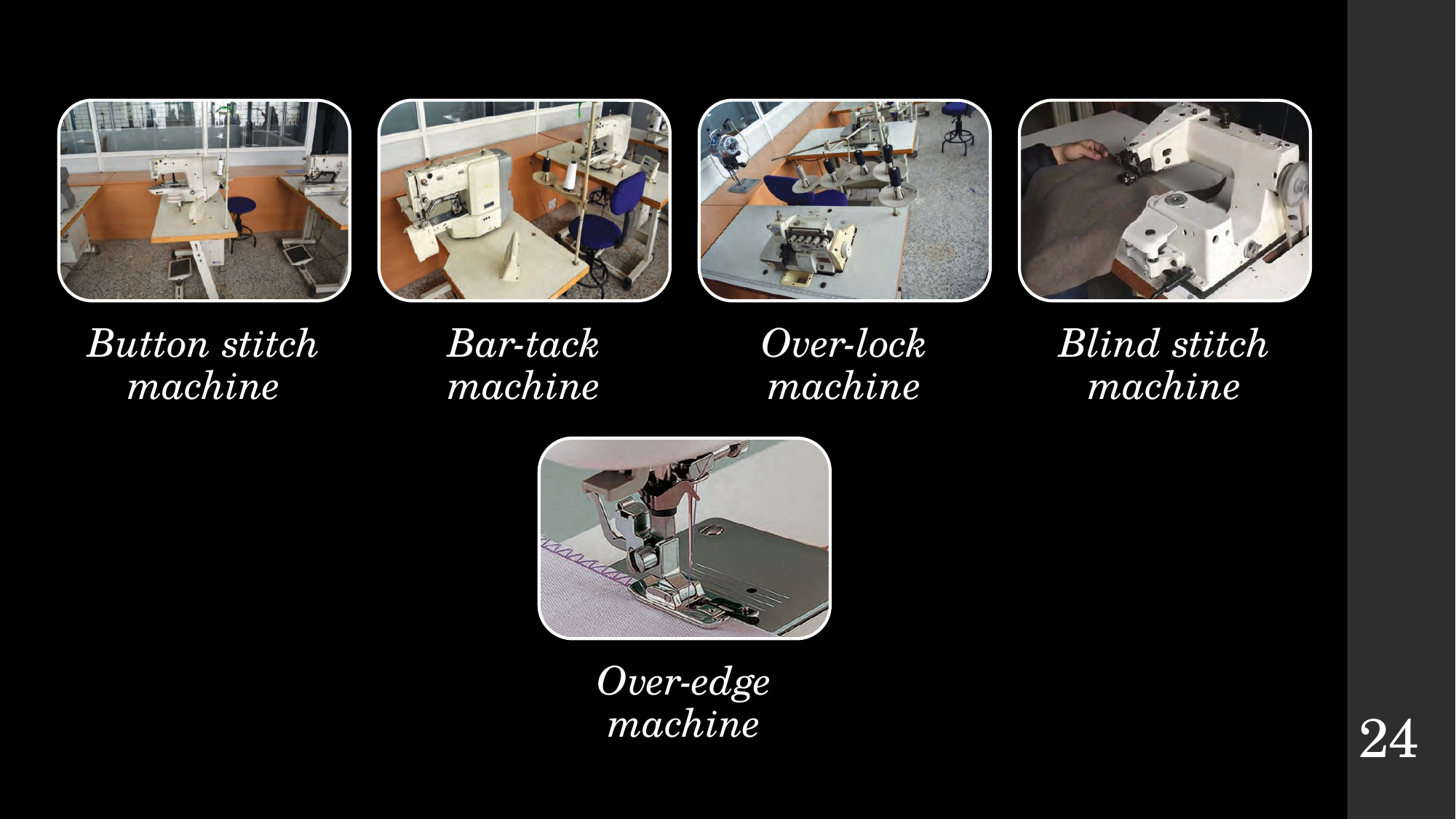

Button stitch machine
Bar-tack machine
Over-lock machine
Blind stitch machine
Over-edge machine
24